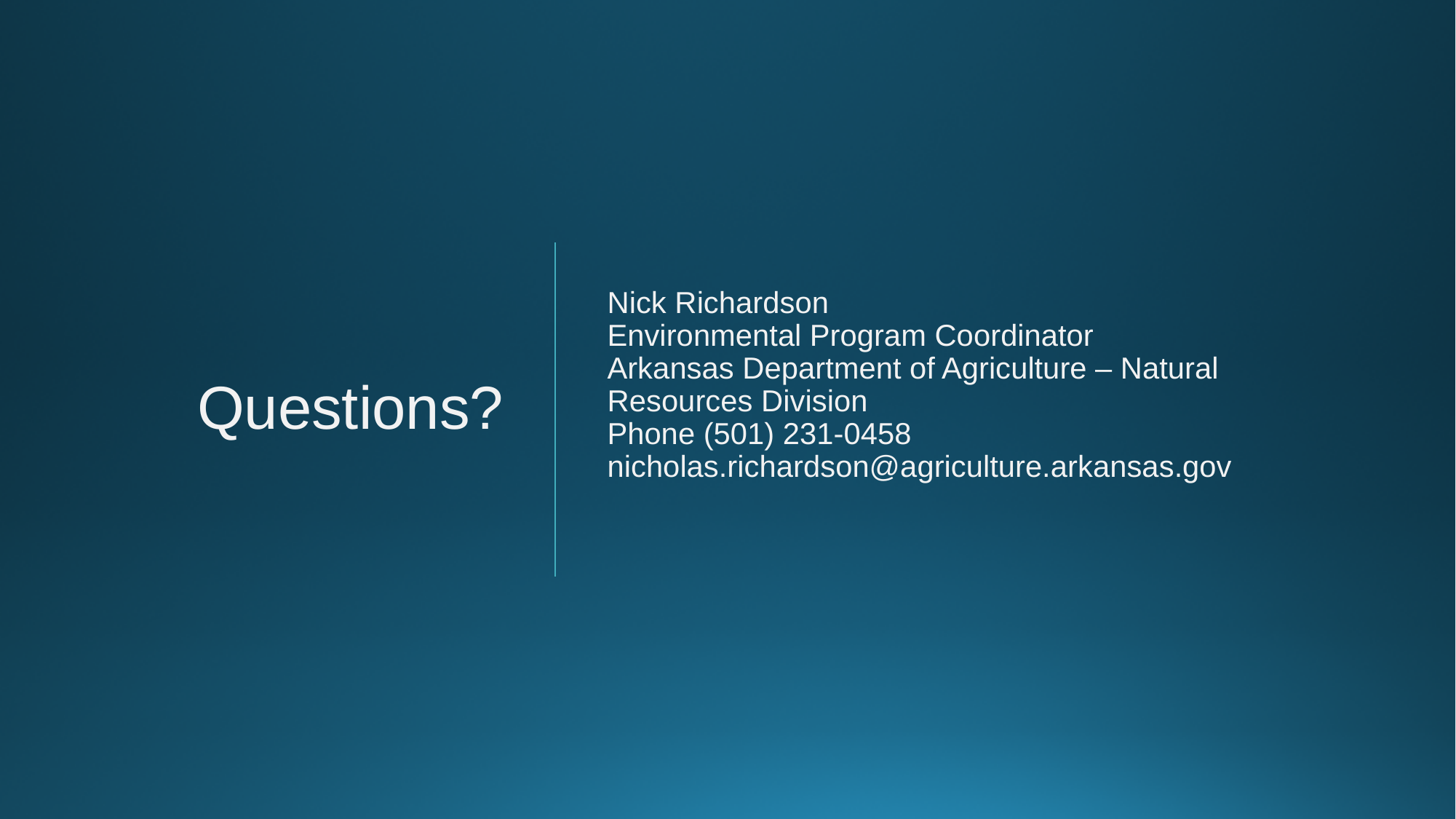

# Questions?
Nick Richardson
Environmental Program Coordinator
Arkansas Department of Agriculture – Natural Resources Division
Phone (501) 231-0458
nicholas.richardson@agriculture.arkansas.gov